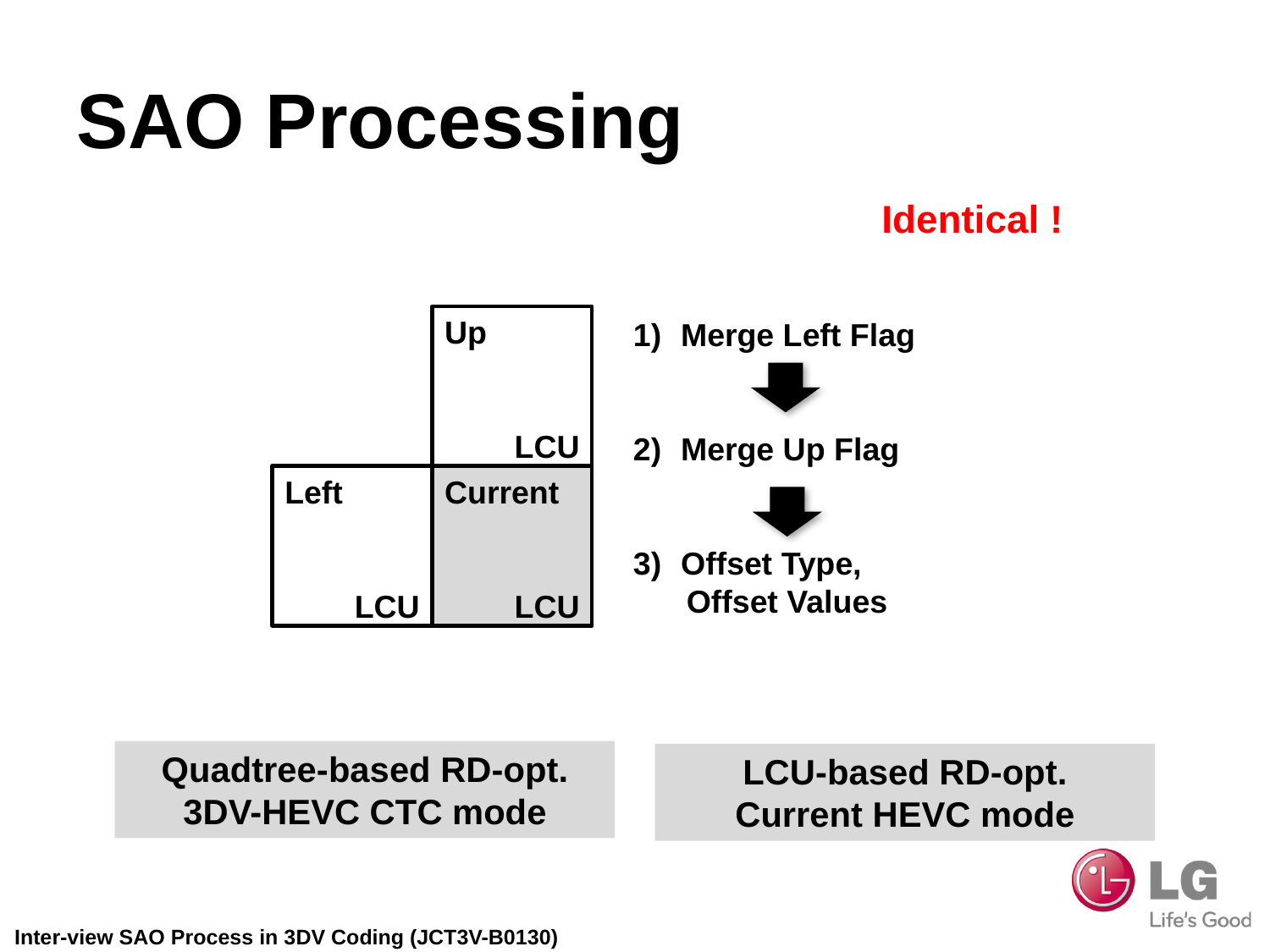

# SAO Processing
Identical !
Up

LCU
Left

LCU
Current

LCU
Merge Left Flag

Merge Up Flag

Offset Type,
      Offset Values

Quadtree-based RD-opt.
3DV-HEVC CTC mode
LCU-based RD-opt.
Current HEVC mode